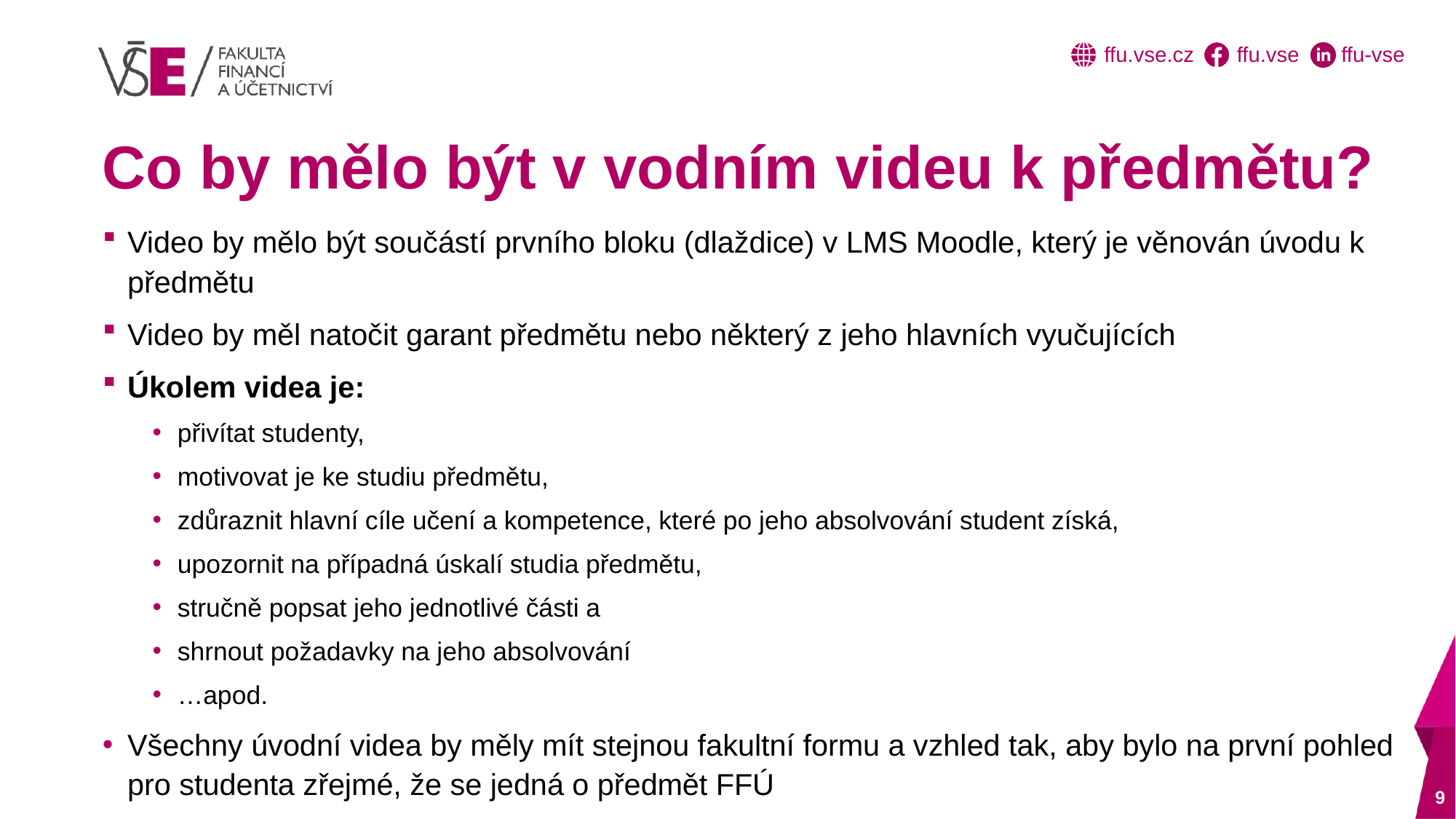

# Co by mělo být v vodním videu k předmětu?
Video by mělo být součástí prvního bloku (dlaždice) v LMS Moodle, který je věnován úvodu k předmětu
Video by měl natočit garant předmětu nebo některý z jeho hlavních vyučujících
Úkolem videa je:
přivítat studenty,
motivovat je ke studiu předmětu,
zdůraznit hlavní cíle učení a kompetence, které po jeho absolvování student získá,
upozornit na případná úskalí studia předmětu,
stručně popsat jeho jednotlivé části a
shrnout požadavky na jeho absolvování
…apod.
Všechny úvodní videa by měly mít stejnou fakultní formu a vzhled tak, aby bylo na první pohled pro studenta zřejmé, že se jedná o předmět FFÚ